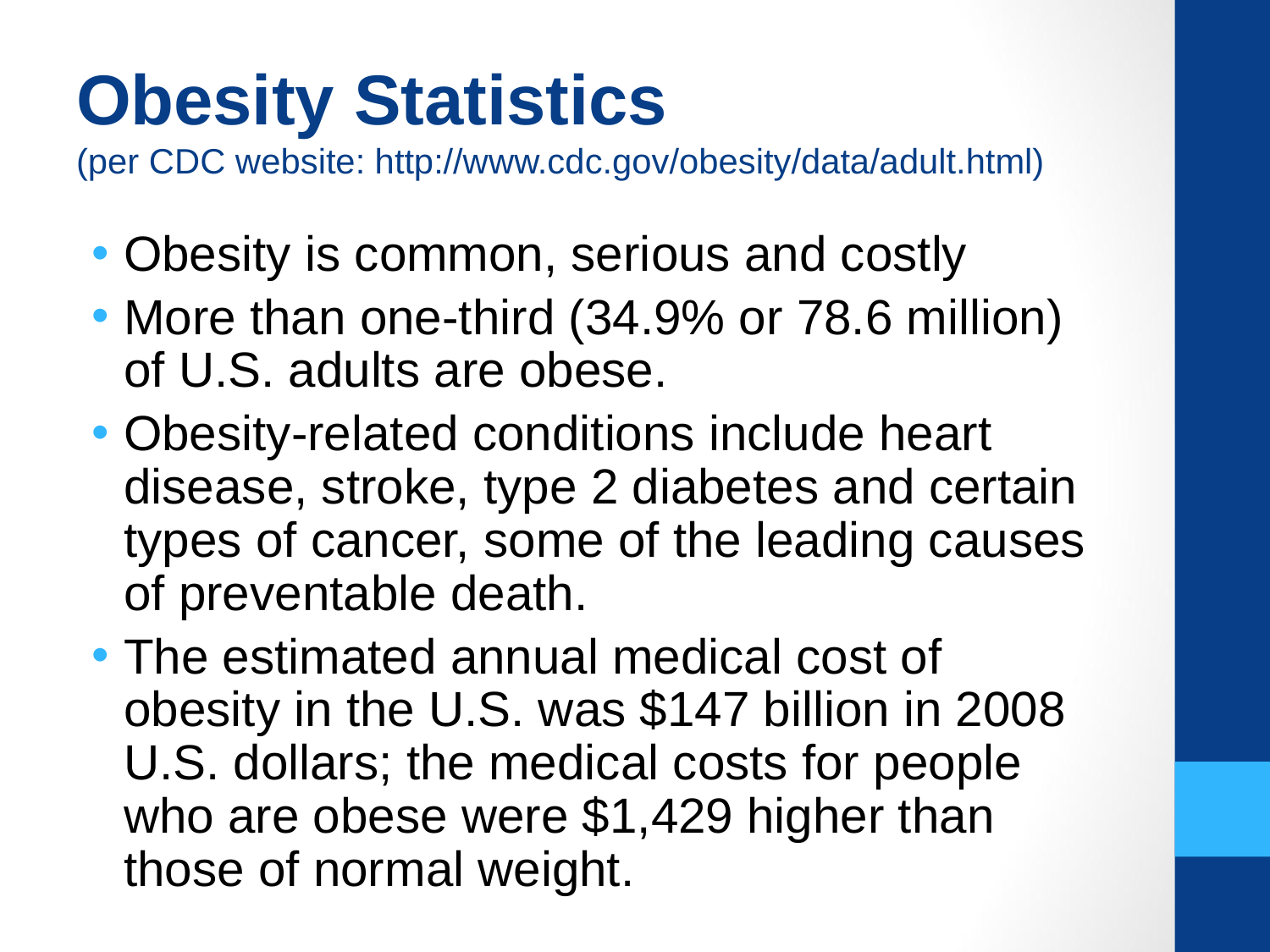

# Obesity Statistics (per CDC website: http://www.cdc.gov/obesity/data/adult.html)
Obesity is common, serious and costly
More than one-third (34.9% or 78.6 million) of U.S. adults are obese.
Obesity-related conditions include heart disease, stroke, type 2 diabetes and certain types of cancer, some of the leading causes of preventable death.
The estimated annual medical cost of obesity in the U.S. was $147 billion in 2008 U.S. dollars; the medical costs for people who are obese were $1,429 higher than those of normal weight.